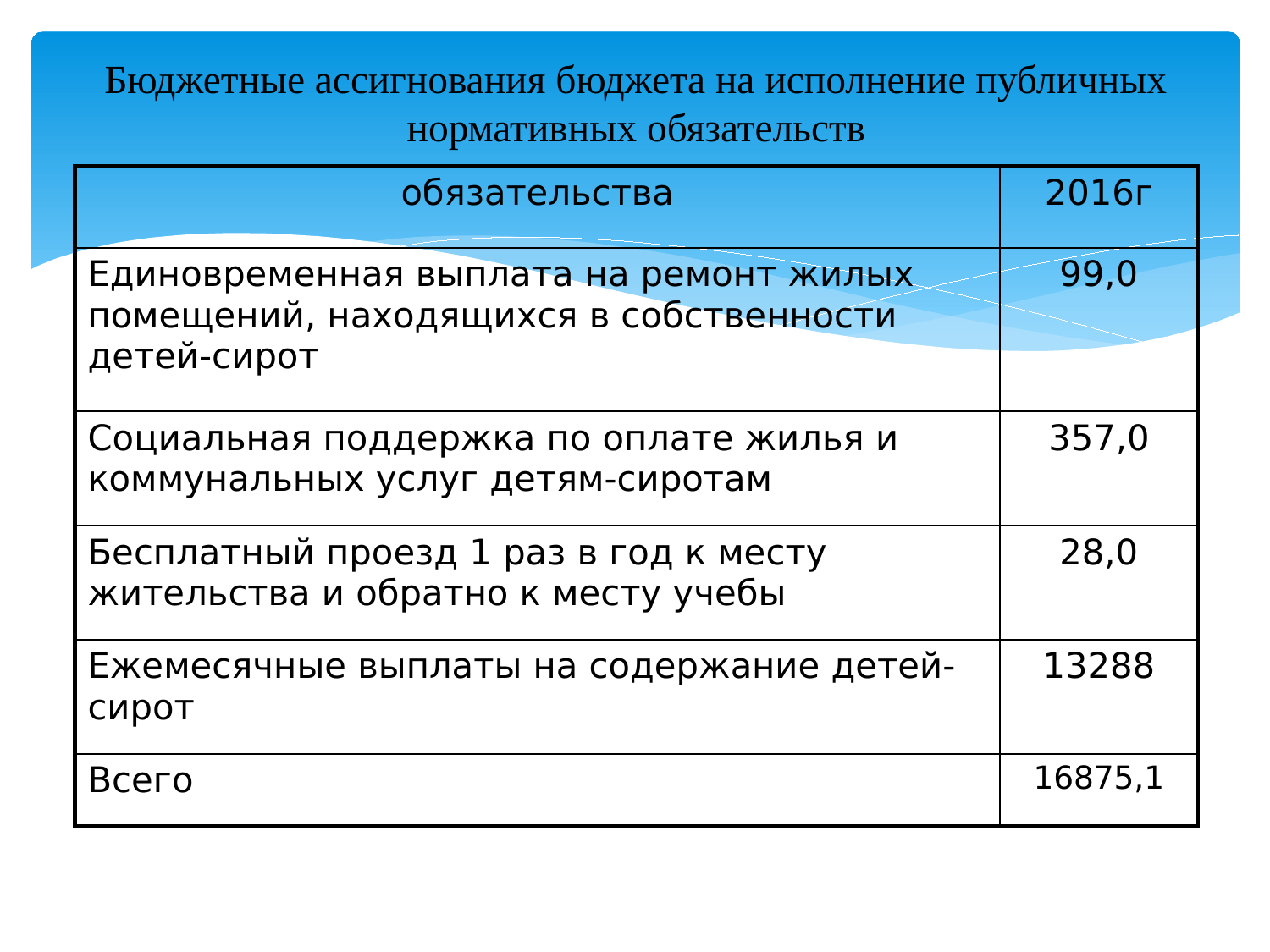

# Бюджетные ассигнования бюджета на исполнение публичных нормативных обязательств
| обязательства | 2016г |
| --- | --- |
| Единовременная выплата на ремонт жилых помещений, находящихся в собственности детей-сирот | 99,0 |
| Социальная поддержка по оплате жилья и коммунальных услуг детям-сиротам | 357,0 |
| Бесплатный проезд 1 раз в год к месту жительства и обратно к месту учебы | 28,0 |
| Ежемесячные выплаты на содержание детей- сирот | 13288 |
| Всего | 16875,1 |